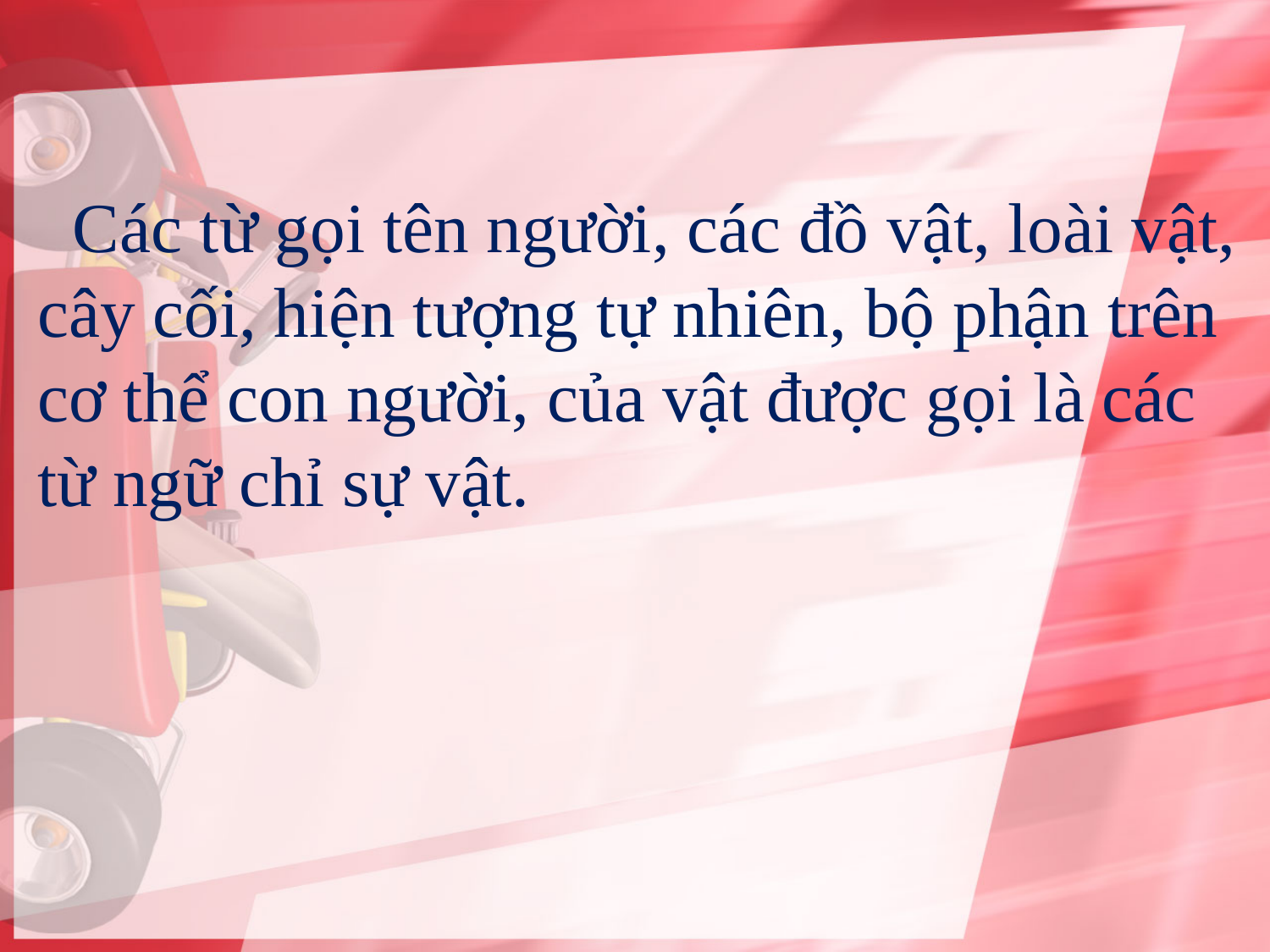

Các từ gọi tên người, các đồ vật, loài vật, cây cối, hiện tượng tự nhiên, bộ phận trên cơ thể con người, của vật được gọi là các từ ngữ chỉ sự vật.